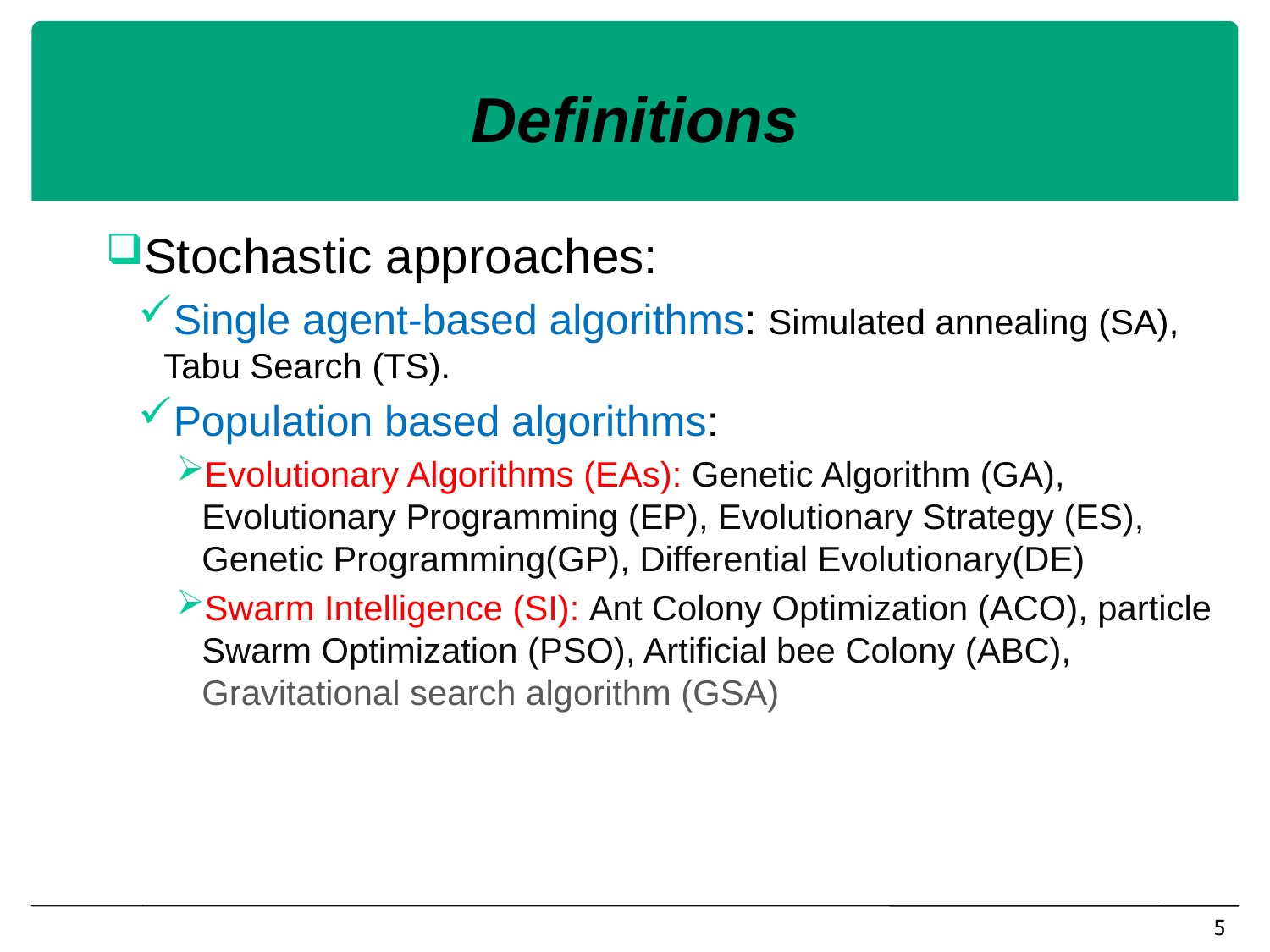

# Definitions
Stochastic approaches:
Single agent-based algorithms: Simulated annealing (SA), Tabu Search (TS).
Population based algorithms:
Evolutionary Algorithms (EAs): Genetic Algorithm (GA), Evolutionary Programming (EP), Evolutionary Strategy (ES), Genetic Programming(GP), Differential Evolutionary(DE)
Swarm Intelligence (SI): Ant Colony Optimization (ACO), particle Swarm Optimization (PSO), Artificial bee Colony (ABC), Gravitational search algorithm (GSA)

5